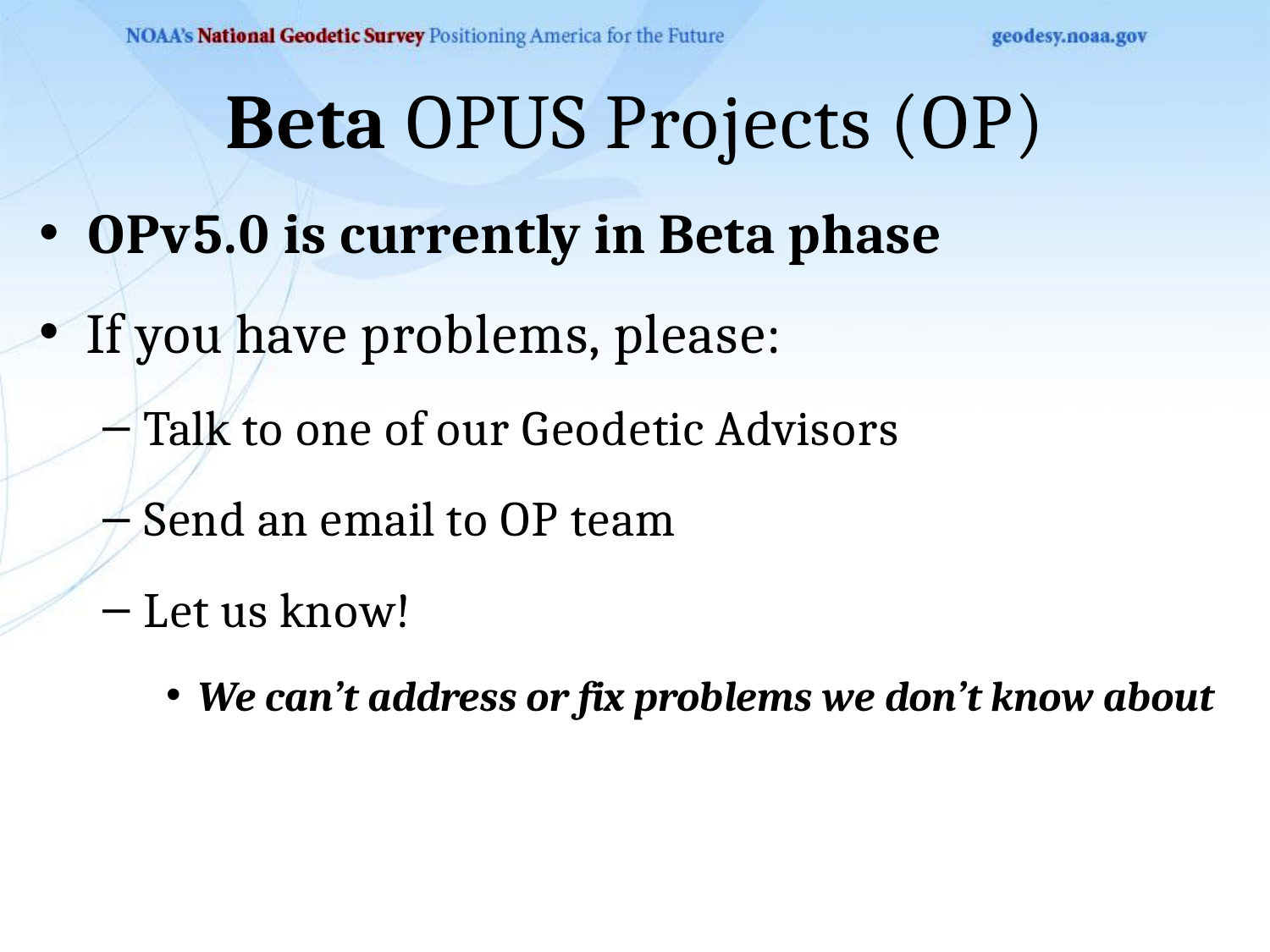

# Beta OPUS Projects (OP)
OPv5.0 is currently in Beta phase
If you have problems, please:
Talk to one of our Geodetic Advisors
Send an email to OP team
Let us know!
We can’t address or fix problems we don’t know about